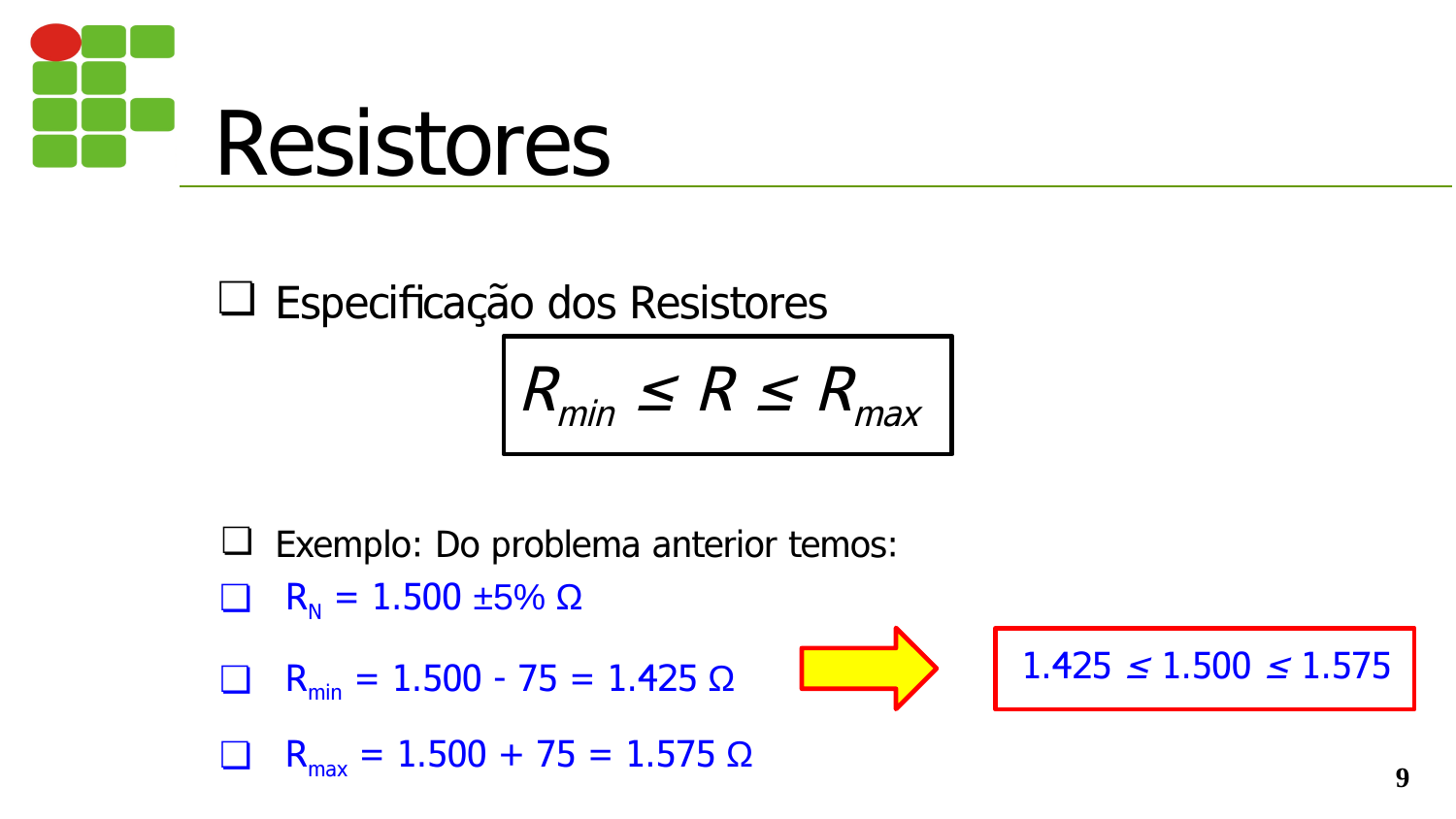

# Resistores
Especificação dos Resistores
Rmin ≤ R ≤ Rmax
Exemplo: Do problema anterior temos:
 RN = 1.500 ±5% Ω

 1.425 ≤ 1.500 ≤ 1.575

 Rmin = 1.500 - 75 = 1.425 Ω

 Rmax = 1.500 + 75 = 1.575 Ω

9